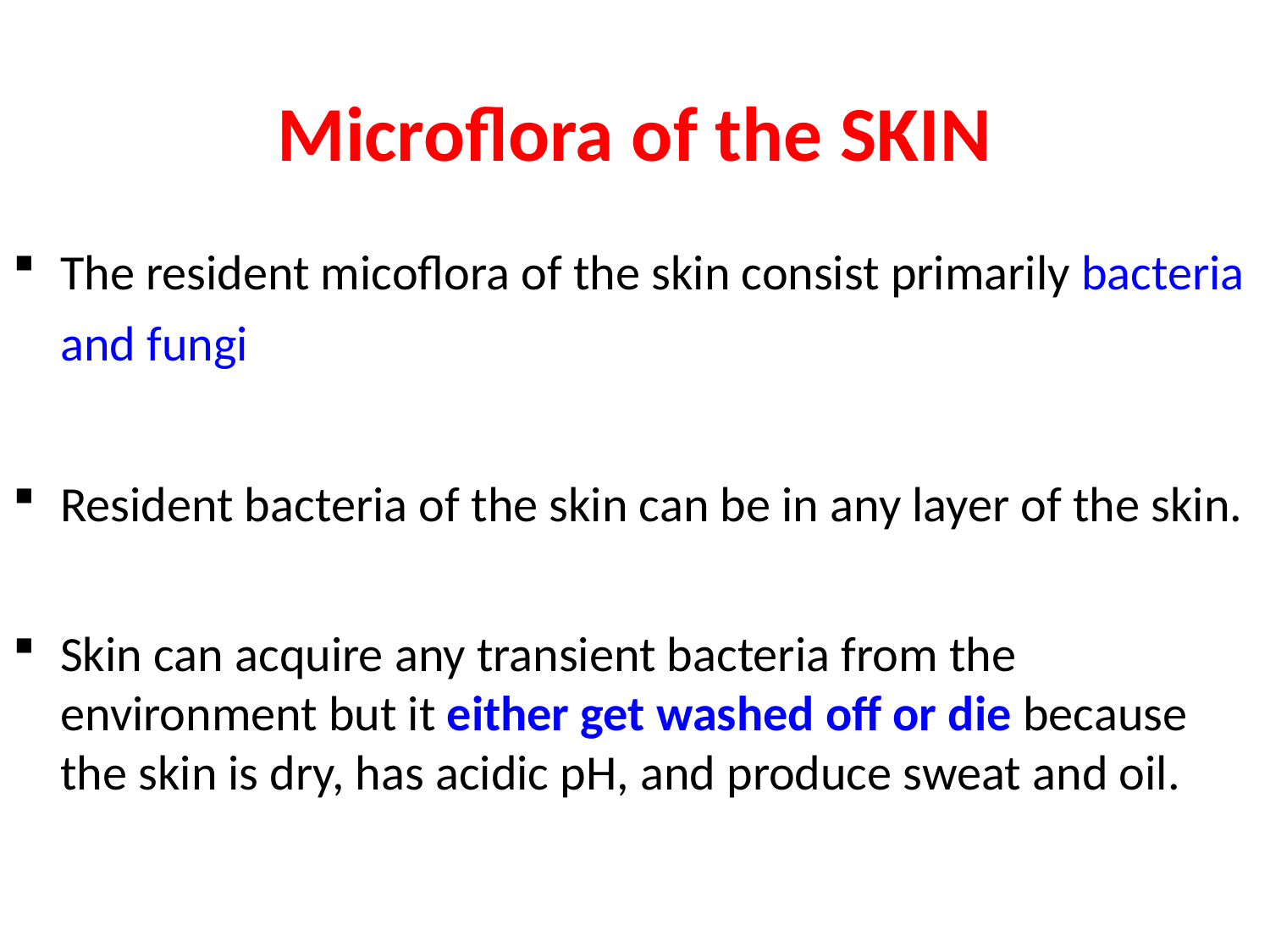

# Microflora of the SKIN
The resident micoflora of the skin consist primarily bacteria and fungi

Resident bacteria of the skin can be in any layer of the skin.

Skin can acquire any transient bacteria from the environment but it either get washed off or die because the skin is dry, has acidic pH, and produce sweat and oil.